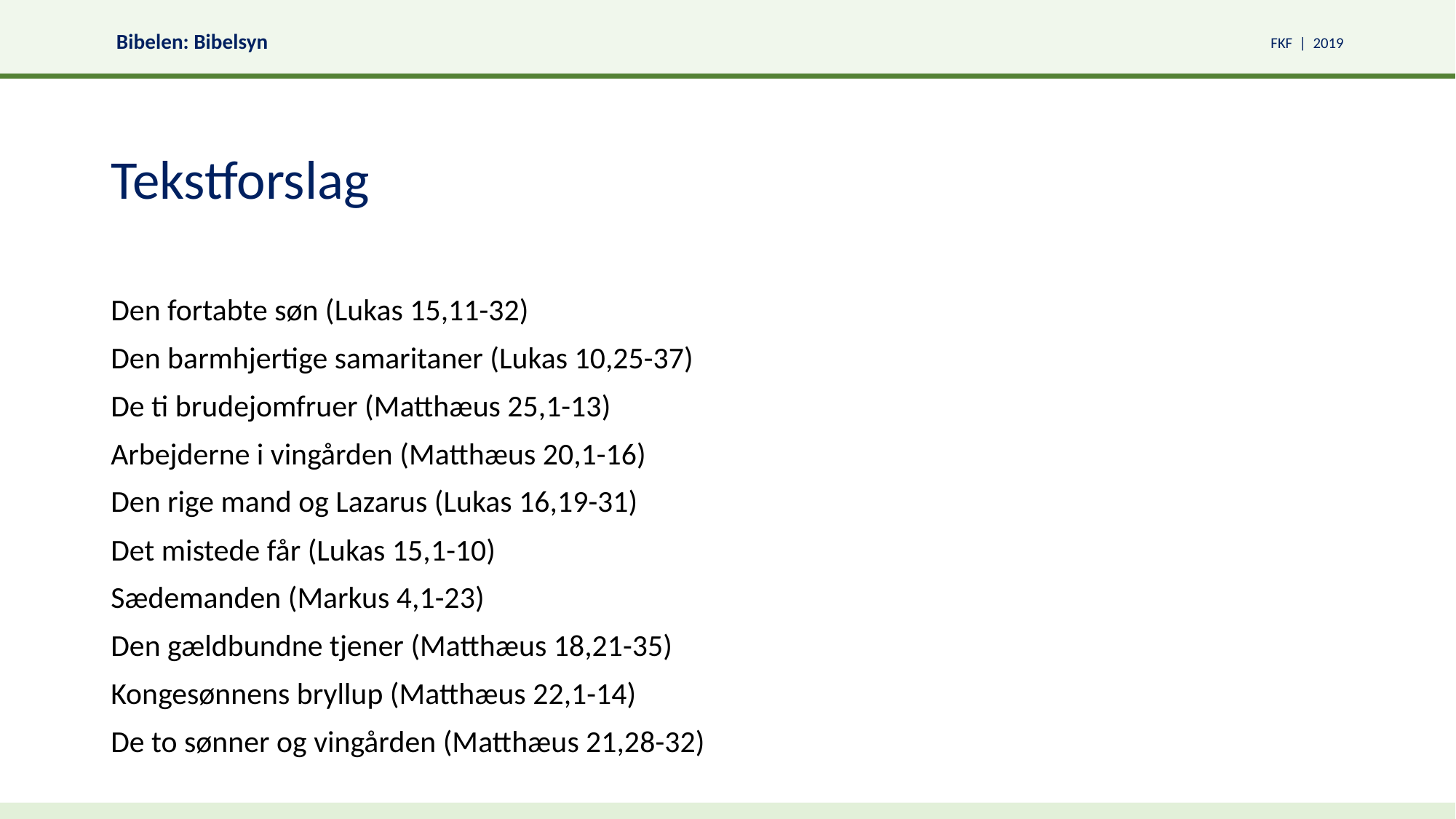

# Tekstforslag
Den fortabte søn (Lukas 15,11-32)
Den barmhjertige samaritaner (Lukas 10,25-37)
De ti brudejomfruer (Matthæus 25,1-13)
Arbejderne i vingården (Matthæus 20,1-16)
Den rige mand og Lazarus (Lukas 16,19-31)
Det mistede får (Lukas 15,1-10)
Sædemanden (Markus 4,1-23)
Den gældbundne tjener (Matthæus 18,21-35)
Kongesønnens bryllup (Matthæus 22,1-14)
De to sønner og vingården (Matthæus 21,28-32)